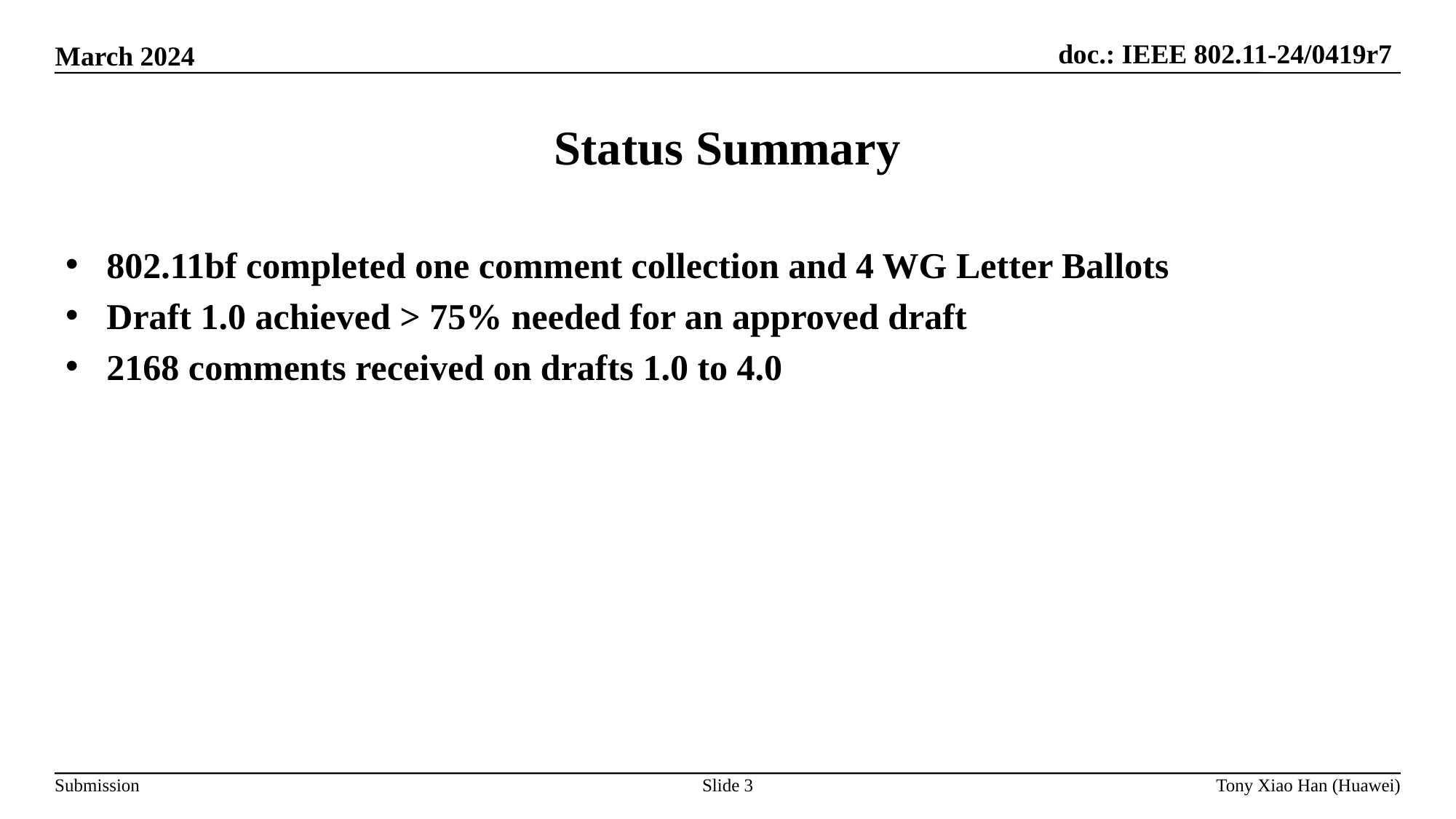

# Status Summary
802.11bf completed one comment collection and 4 WG Letter Ballots
Draft 1.0 achieved > 75% needed for an approved draft
2168 comments received on drafts 1.0 to 4.0